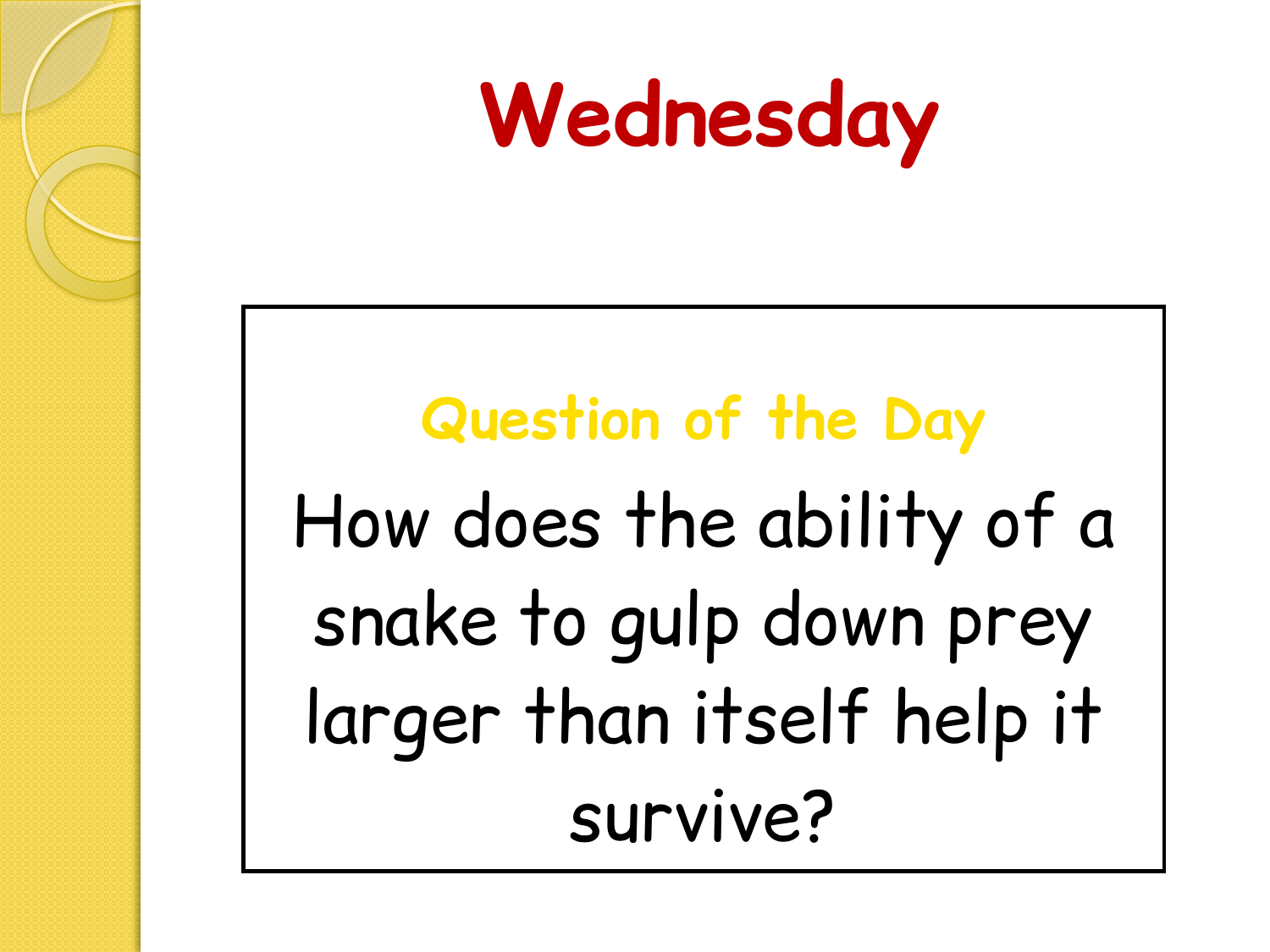

# Wednesday
| Question of the Day How does the ability of a snake to gulp down prey larger than itself help it survive? |
| --- |